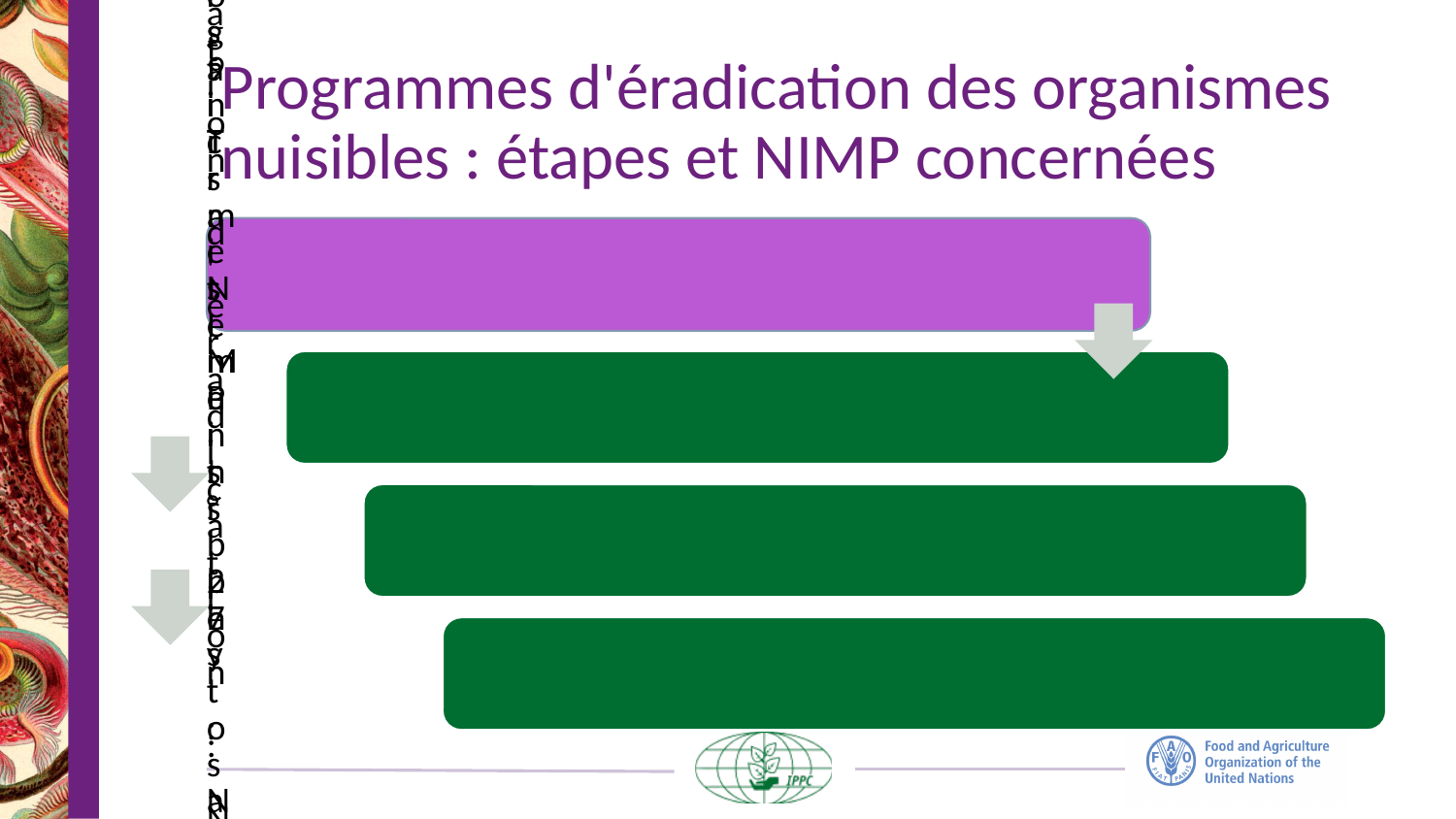

# Programmes d'éradication des organismes nuisibles : étapes et NIMP concernées